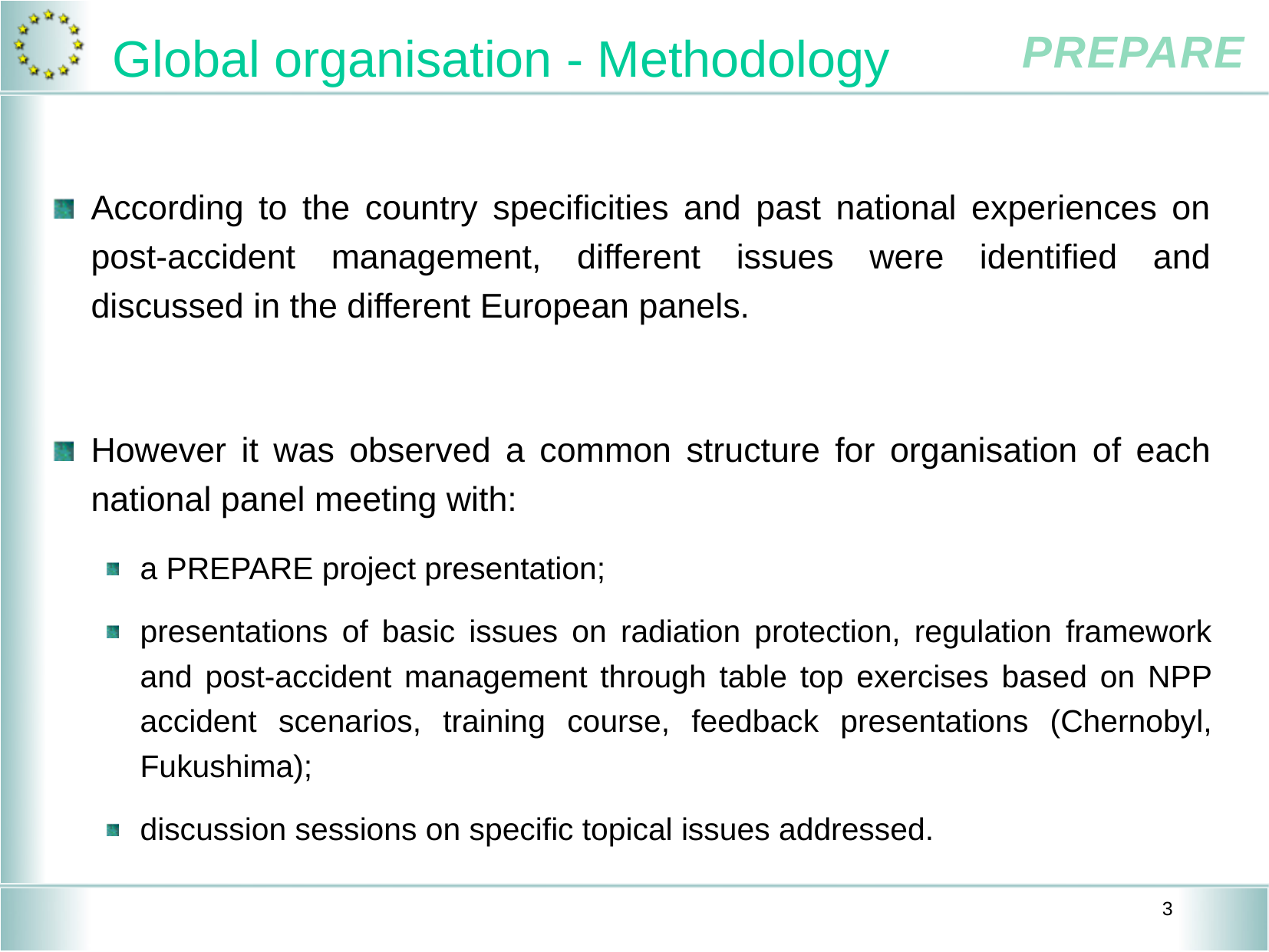

Global organisation - Methodology

According to the country specificities and past national experiences on post-accident management, different issues were identified and discussed in the different European panels.

However it was observed a common structure for organisation of each national panel meeting with:
a PREPARE project presentation;
presentations of basic issues on radiation protection, regulation framework and post-accident management through table top exercises based on NPP accident scenarios, training course, feedback presentations (Chernobyl, Fukushima);
discussion sessions on specific topical issues addressed.